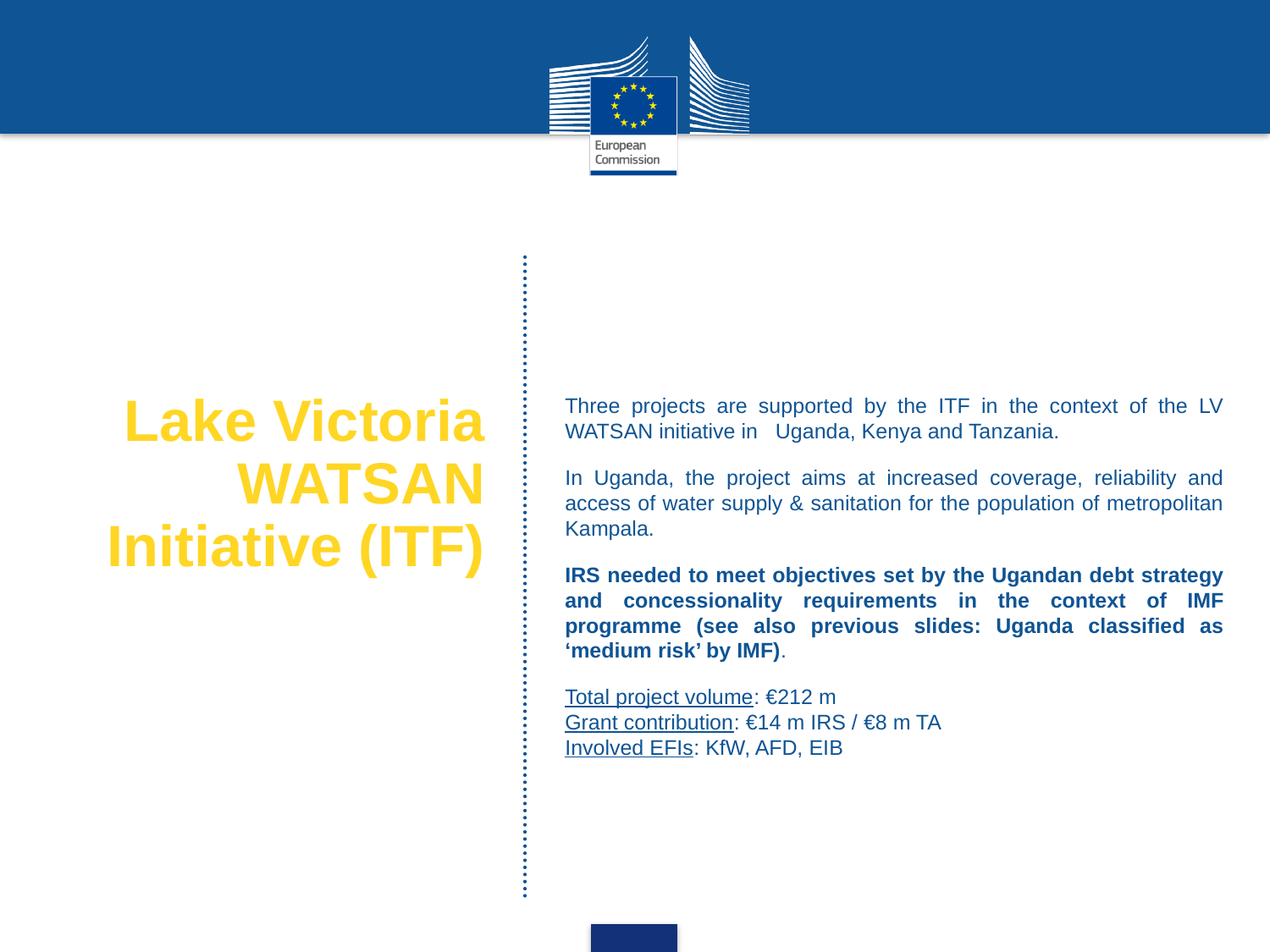

Three projects are supported by the ITF in the context of the LV WATSAN initiative in   Uganda, Kenya and Tanzania.
In Uganda, the project aims at increased coverage, reliability and access of water supply & sanitation for the population of metropolitan Kampala.
IRS needed to meet objectives set by the Ugandan debt strategy and concessionality requirements in the context of IMF programme (see also previous slides: Uganda classified as ‘medium risk’ by IMF).
Total project volume: €212 m
Grant contribution: €14 m IRS / €8 m TA
Involved EFIs: KfW, AFD, EIB

Lake Victoria WATSAN Initiative (ITF)